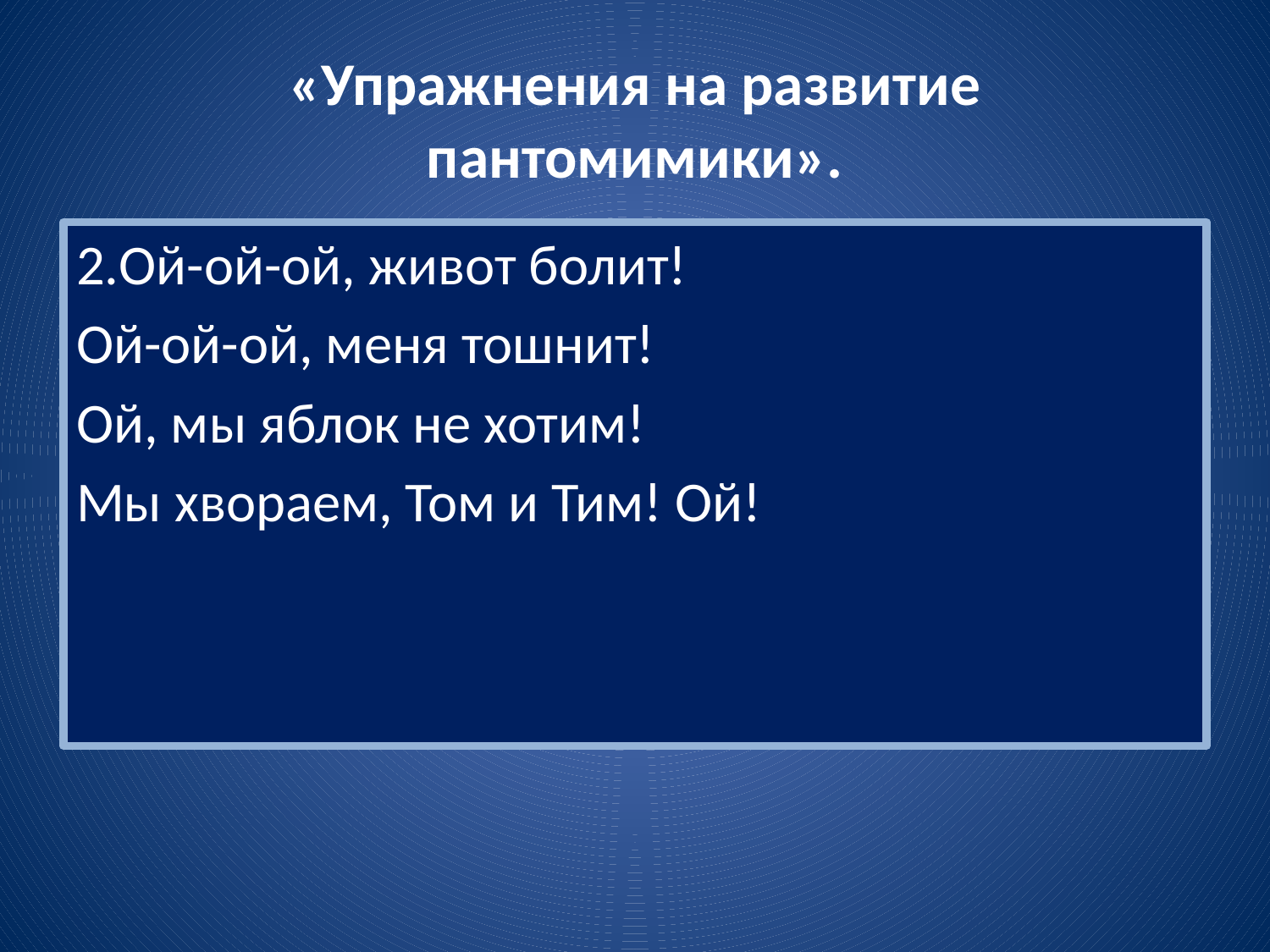

# «Упражнения на развитие пантомимики».
2.Ой-ой-ой, живот болит!
Ой-ой-ой, меня тошнит!
Ой, мы яблок не хотим!
Мы хвораем, Том и Тим! Ой!